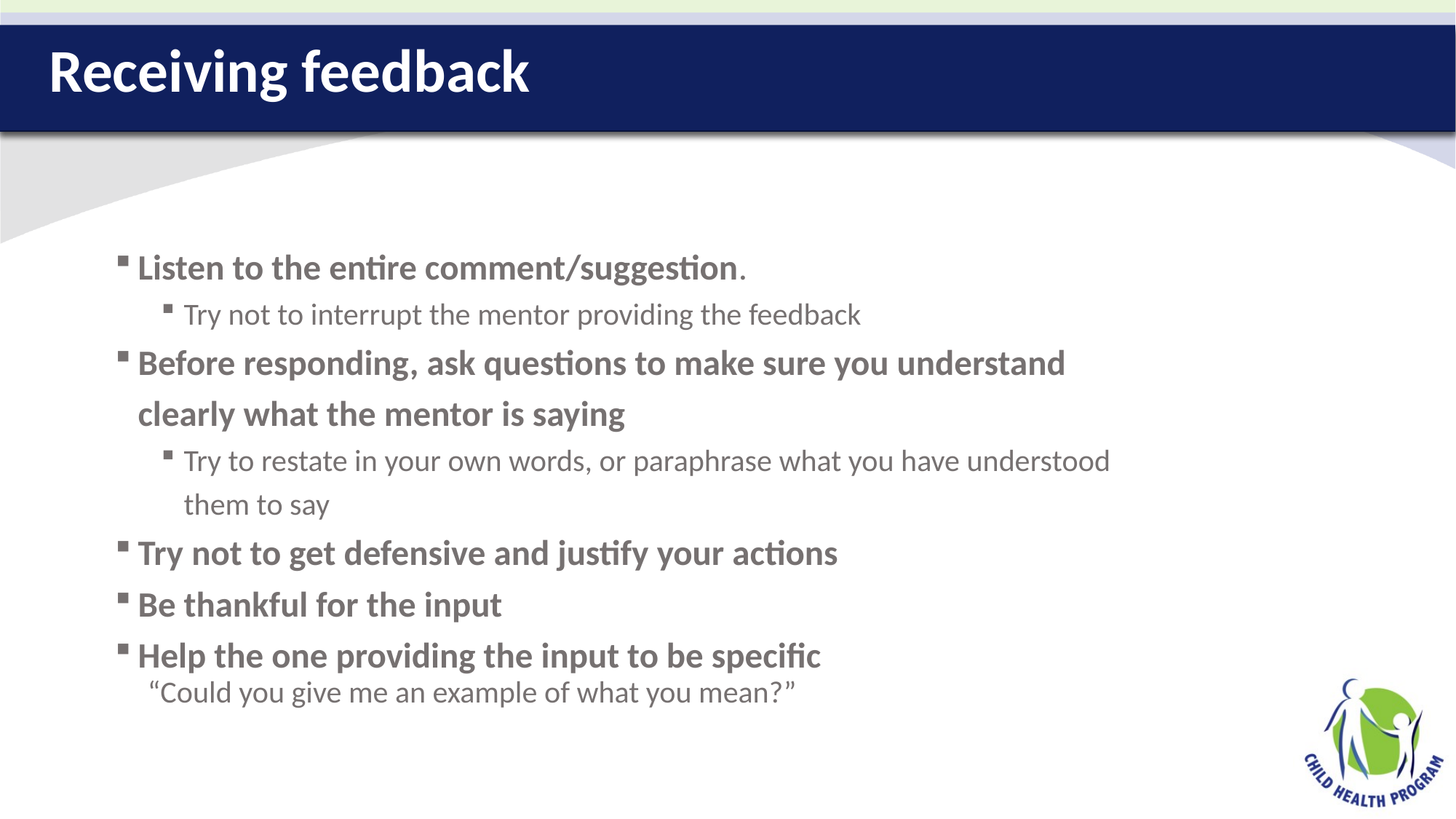

# Receiving feedback
Listen to the entire comment/suggestion.
Try not to interrupt the mentor providing the feedback
Before responding, ask questions to make sure you understand clearly what the mentor is saying
Try to restate in your own words, or paraphrase what you have understood them to say
Try not to get defensive and justify your actions
Be thankful for the input
Help the one providing the input to be specific
“Could you give me an example of what you mean?”